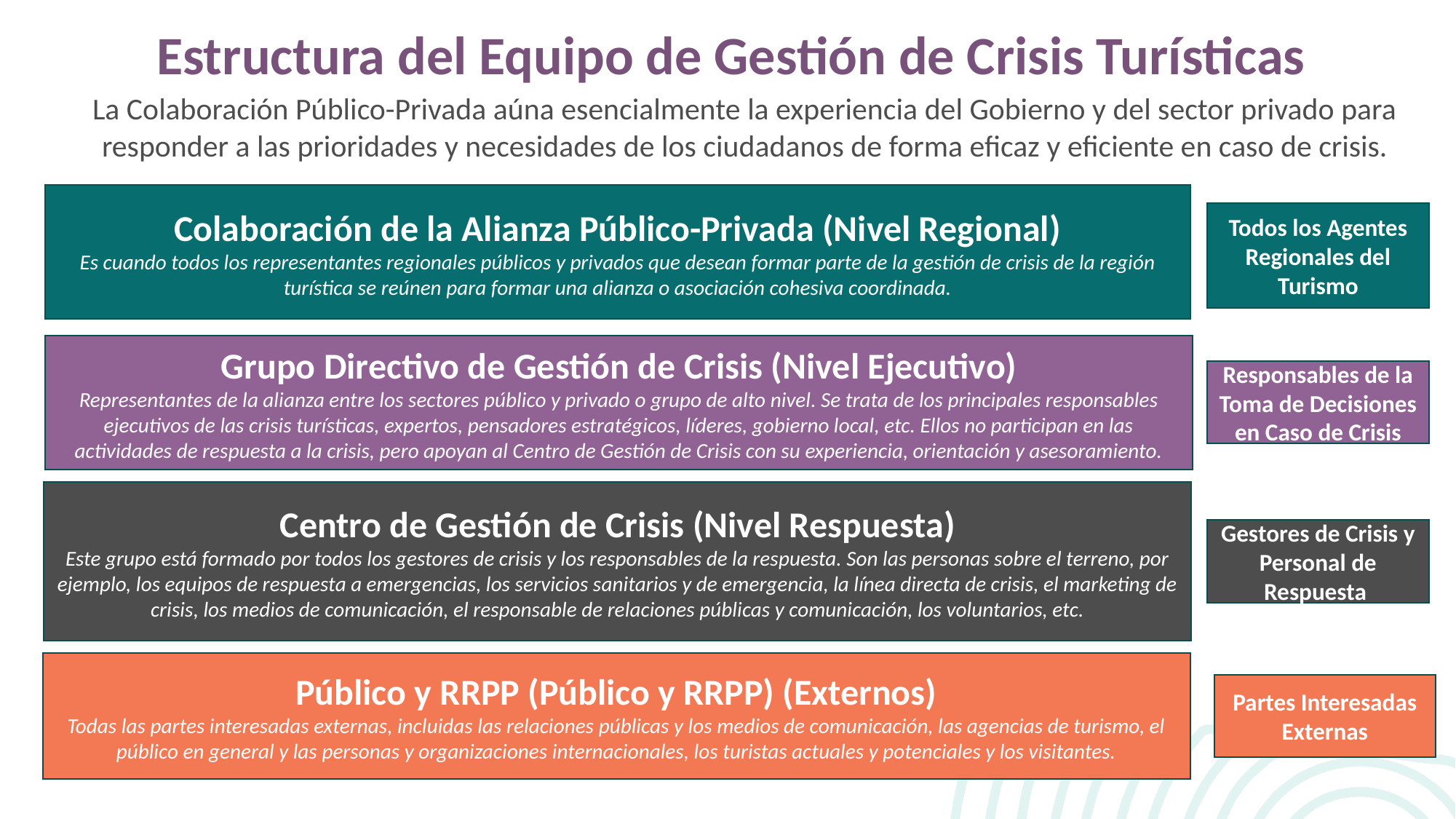

Estructura del Equipo de Gestión de Crisis Turísticas
La Colaboración Público-Privada aúna esencialmente la experiencia del Gobierno y del sector privado para responder a las prioridades y necesidades de los ciudadanos de forma eficaz y eficiente en caso de crisis.
Colaboración de la Alianza Público-Privada (Nivel Regional)
Es cuando todos los representantes regionales públicos y privados que desean formar parte de la gestión de crisis de la región turística se reúnen para formar una alianza o asociación cohesiva coordinada.
Todos los Agentes Regionales del Turismo
Grupo Directivo de Gestión de Crisis (Nivel Ejecutivo)
Representantes de la alianza entre los sectores público y privado o grupo de alto nivel. Se trata de los principales responsables ejecutivos de las crisis turísticas, expertos, pensadores estratégicos, líderes, gobierno local, etc. Ellos no participan en las actividades de respuesta a la crisis, pero apoyan al Centro de Gestión de Crisis con su experiencia, orientación y asesoramiento.
Responsables de la Toma de Decisiones en Caso de Crisis
Centro de Gestión de Crisis (Nivel Respuesta)
Este grupo está formado por todos los gestores de crisis y los responsables de la respuesta. Son las personas sobre el terreno, por ejemplo, los equipos de respuesta a emergencias, los servicios sanitarios y de emergencia, la línea directa de crisis, el marketing de crisis, los medios de comunicación, el responsable de relaciones públicas y comunicación, los voluntarios, etc.
Gestores de Crisis y Personal de Respuesta
Público y RRPP (Público y RRPP) (Externos)
Todas las partes interesadas externas, incluidas las relaciones públicas y los medios de comunicación, las agencias de turismo, el público en general y las personas y organizaciones internacionales, los turistas actuales y potenciales y los visitantes.
Partes Interesadas Externas